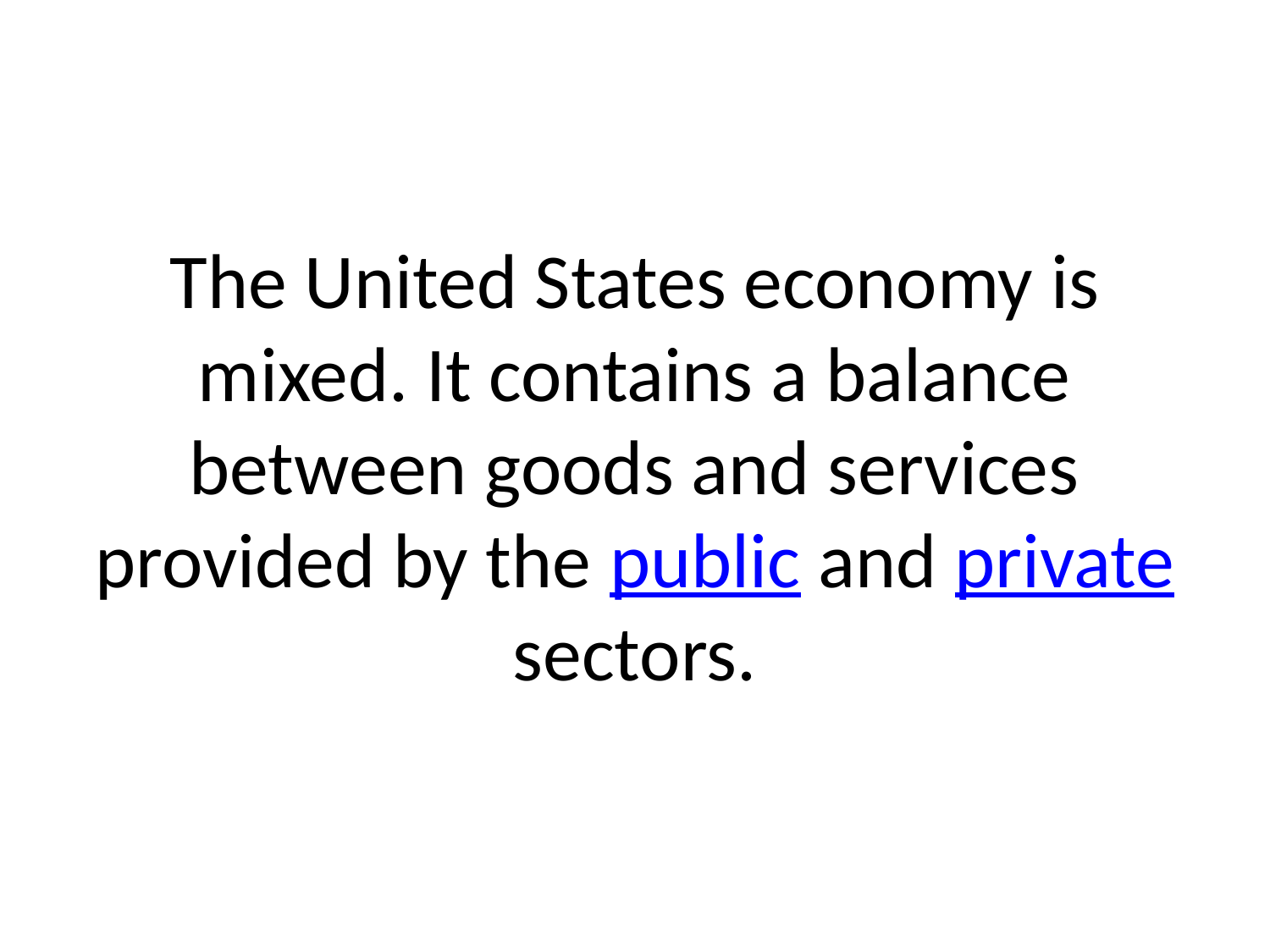

# The United States economy is mixed. It contains a balance between goods and services provided by the public and private sectors.